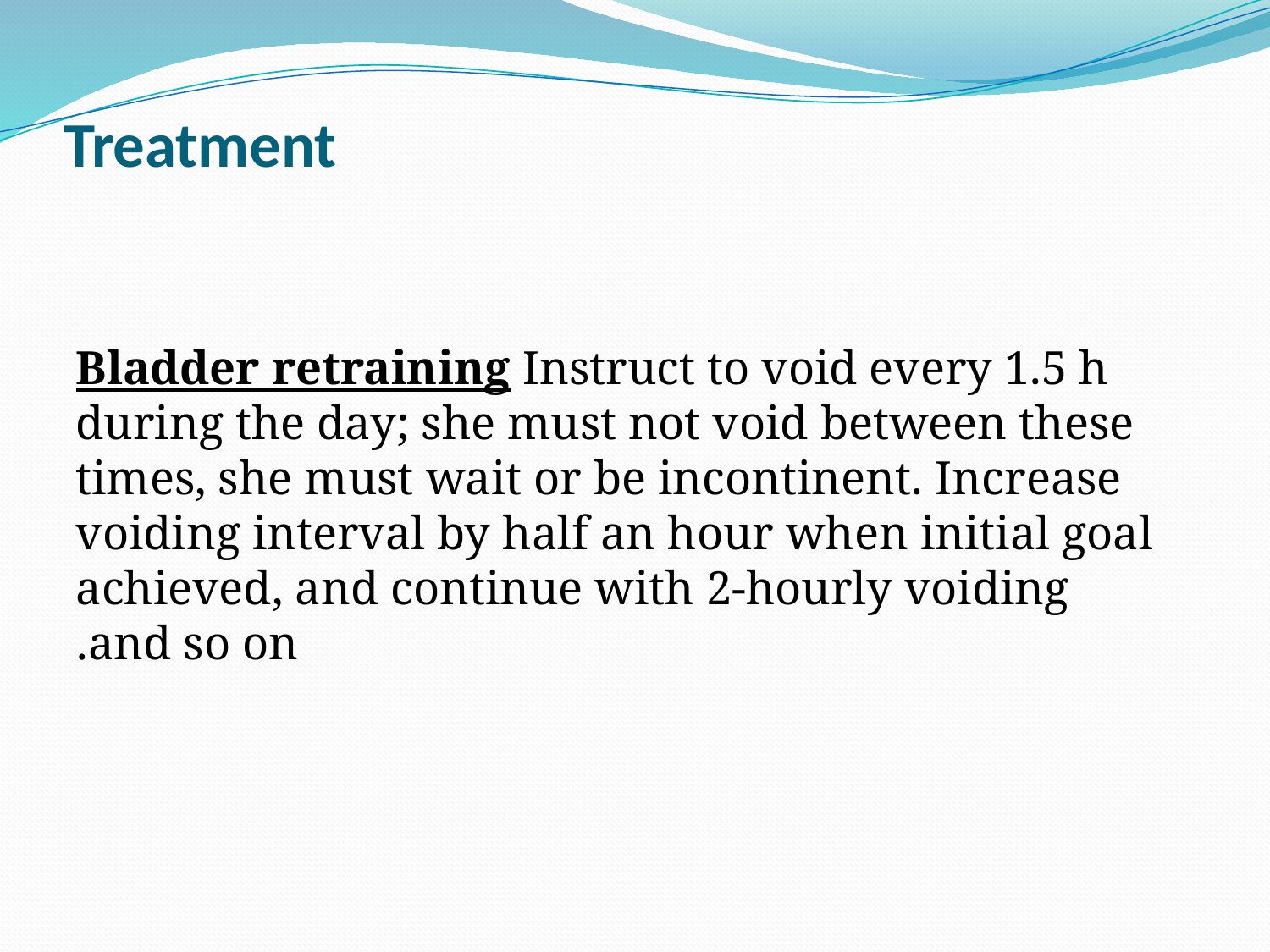

# Treatment

Bladder retraining Instruct to void every 1.5 h during the day; she must not void between these times, she must wait or be incontinent. Increase voiding interval by half an hour when initial goal achieved, and continue with 2-hourly voiding and so on.